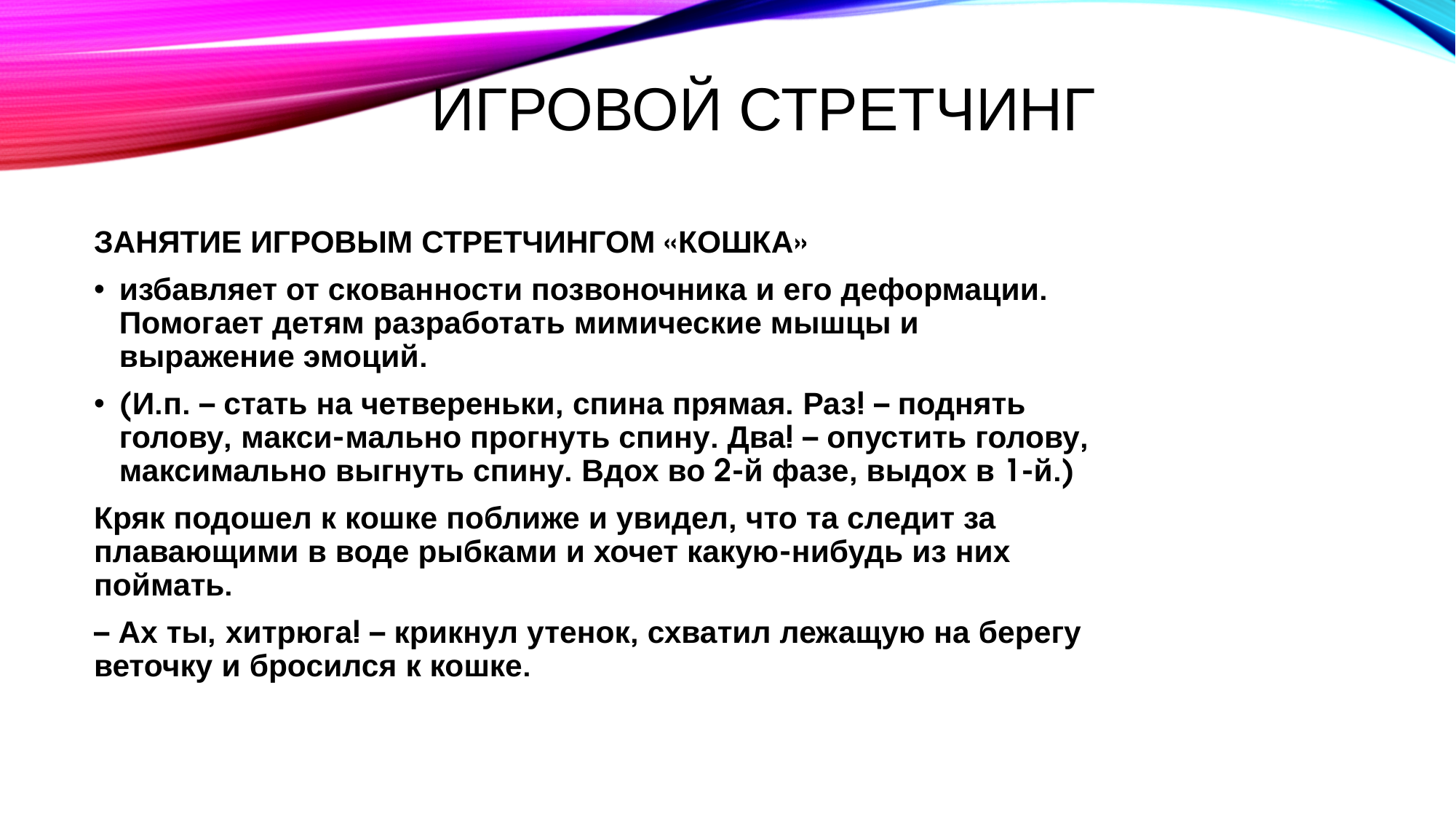

# ИГРОВОЙ СТРЕТЧИНГ

ЗАНЯТИЕ ИГРОВЫМ СТРЕТЧИНГОМ «КОШКА»
избавляет от скованности позвоночника и его деформации. Помогает детям разработать мимические мышцы и выражение эмоций.
(И.п. – стать на четвереньки, спина прямая. Раз! – поднять голову, макси-мально прогнуть спину. Два! – опустить голову, максимально выгнуть спину. Вдох во 2-й фазе, выдох в 1-й.)
Кряк подошел к кошке поближе и увидел, что та следит за плавающими в воде рыбками и хочет какую-нибудь из них поймать.
– Ах ты, хитрюга! – крикнул утенок, схватил лежащую на берегу веточку и бросился к кошке.